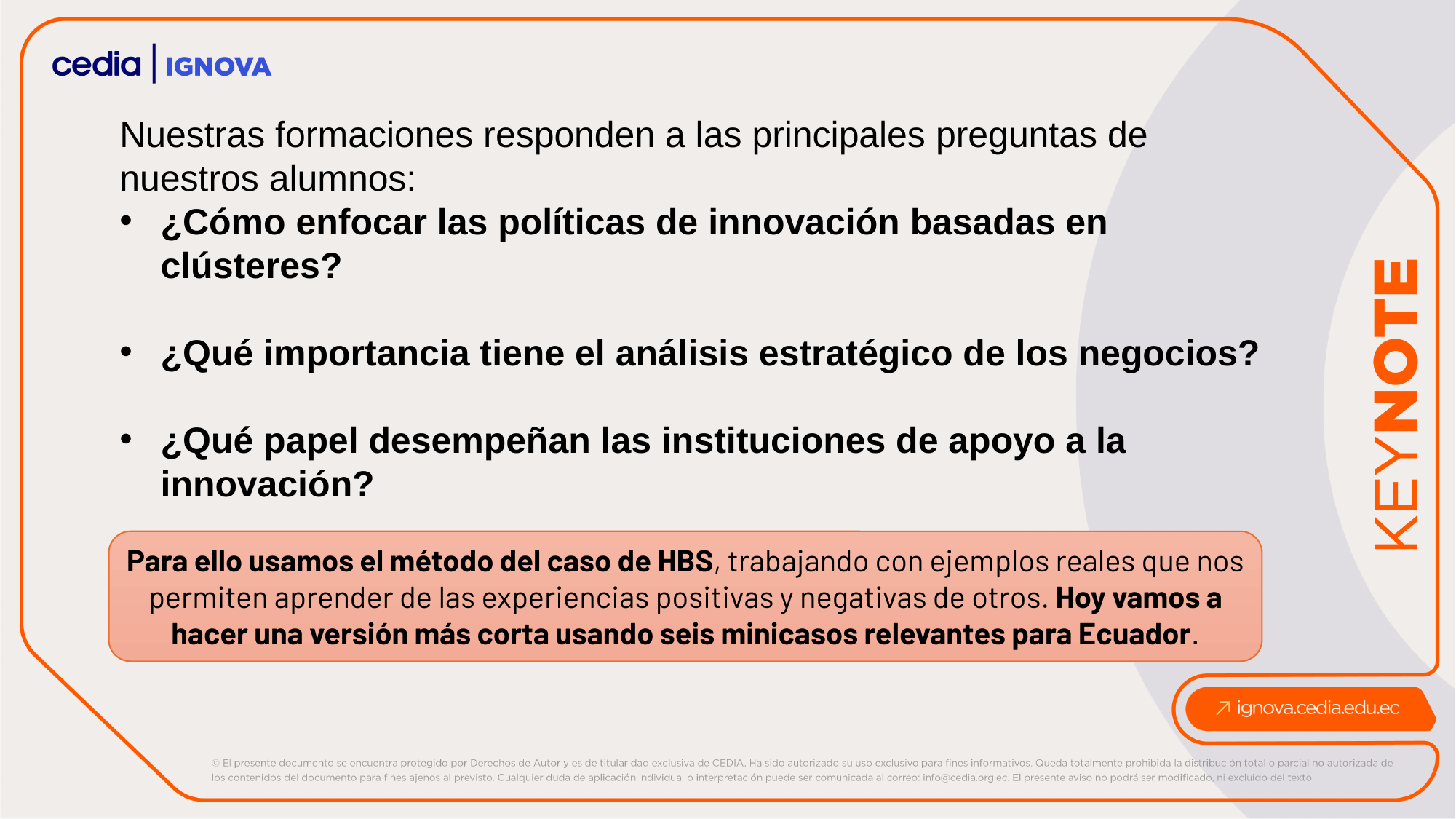

Nuestras formaciones responden a las principales preguntas de nuestros alumnos:
¿Cómo enfocar las políticas de innovación basadas en clústeres?

¿Qué importancia tiene el análisis estratégico de los negocios?

¿Qué papel desempeñan las instituciones de apoyo a la innovación?

¿Qué rol tienen las tecnologías digitales y la IA en estas políticas?
Para ello usamos el método del caso de HBS, trabajando con ejemplos reales que nos permiten aprender de las experiencias positivas y negativas de otros. Hoy vamos a hacer una versión más corta usando seis minicasos relevantes para Ecuador.